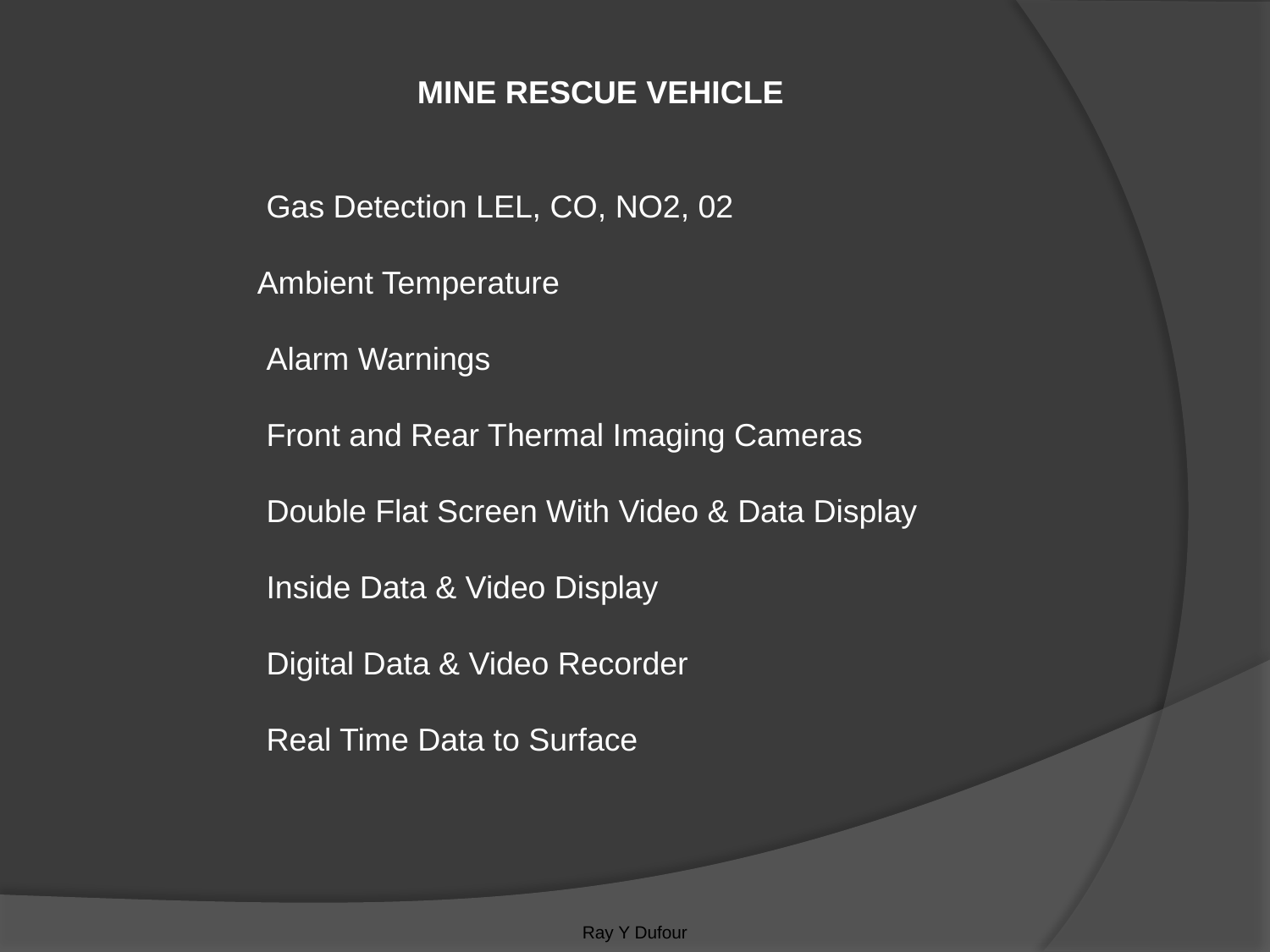

MINE RESCUE VEHICLE

 Gas Detection LEL, CO, NO2, 02

Ambient Temperature

 Alarm Warnings

 Front and Rear Thermal Imaging Cameras

 Double Flat Screen With Video & Data Display

 Inside Data & Video Display

 Digital Data & Video Recorder

 Real Time Data to Surface

Ray Y Dufour